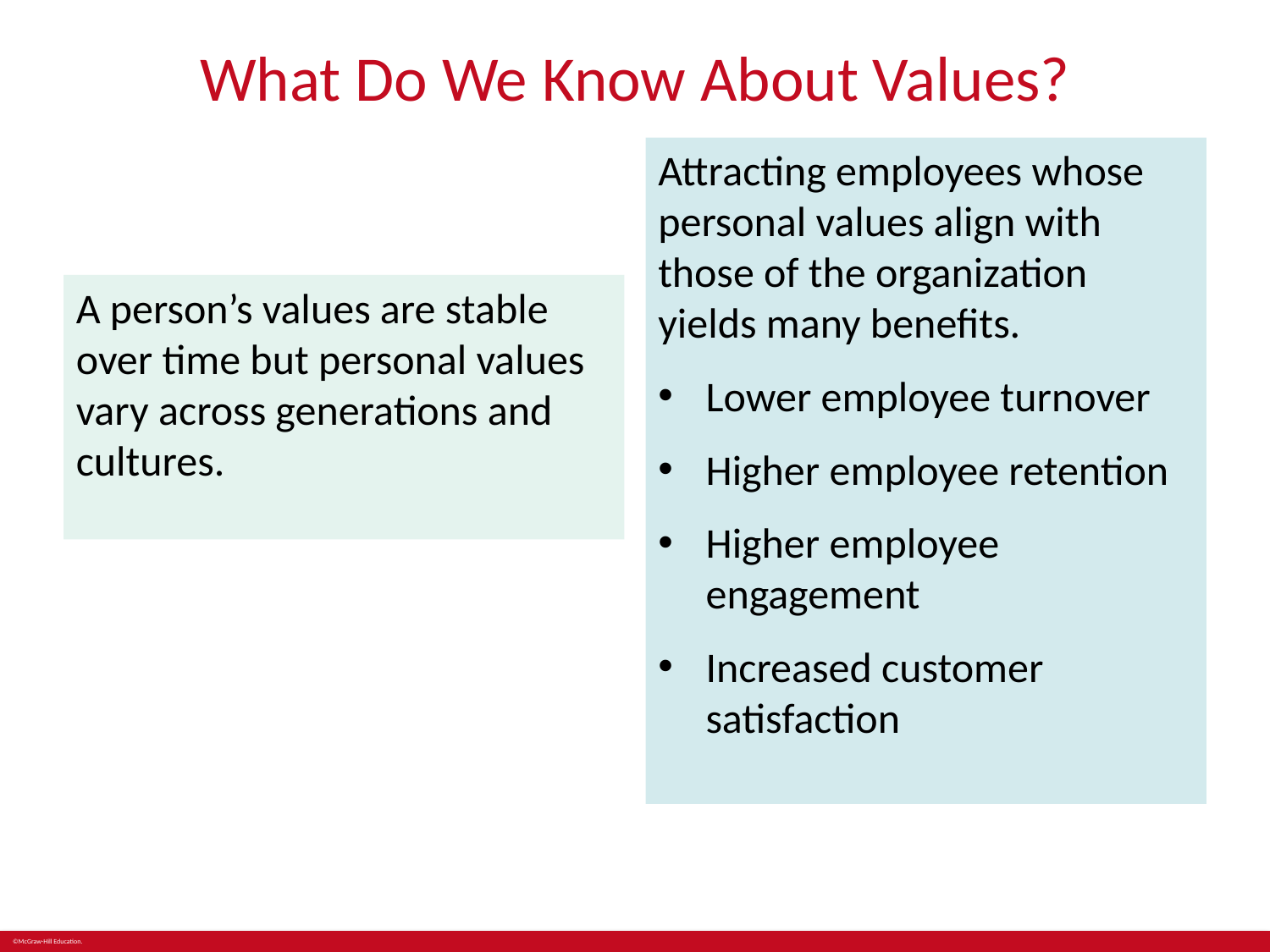

# What Do We Know About Values?
Attracting employees whose personal values align with those of the organization yields many benefits.
Lower employee turnover
Higher employee retention
Higher employee engagement
Increased customer satisfaction
A person’s values are stable over time but personal values vary across generations and cultures.